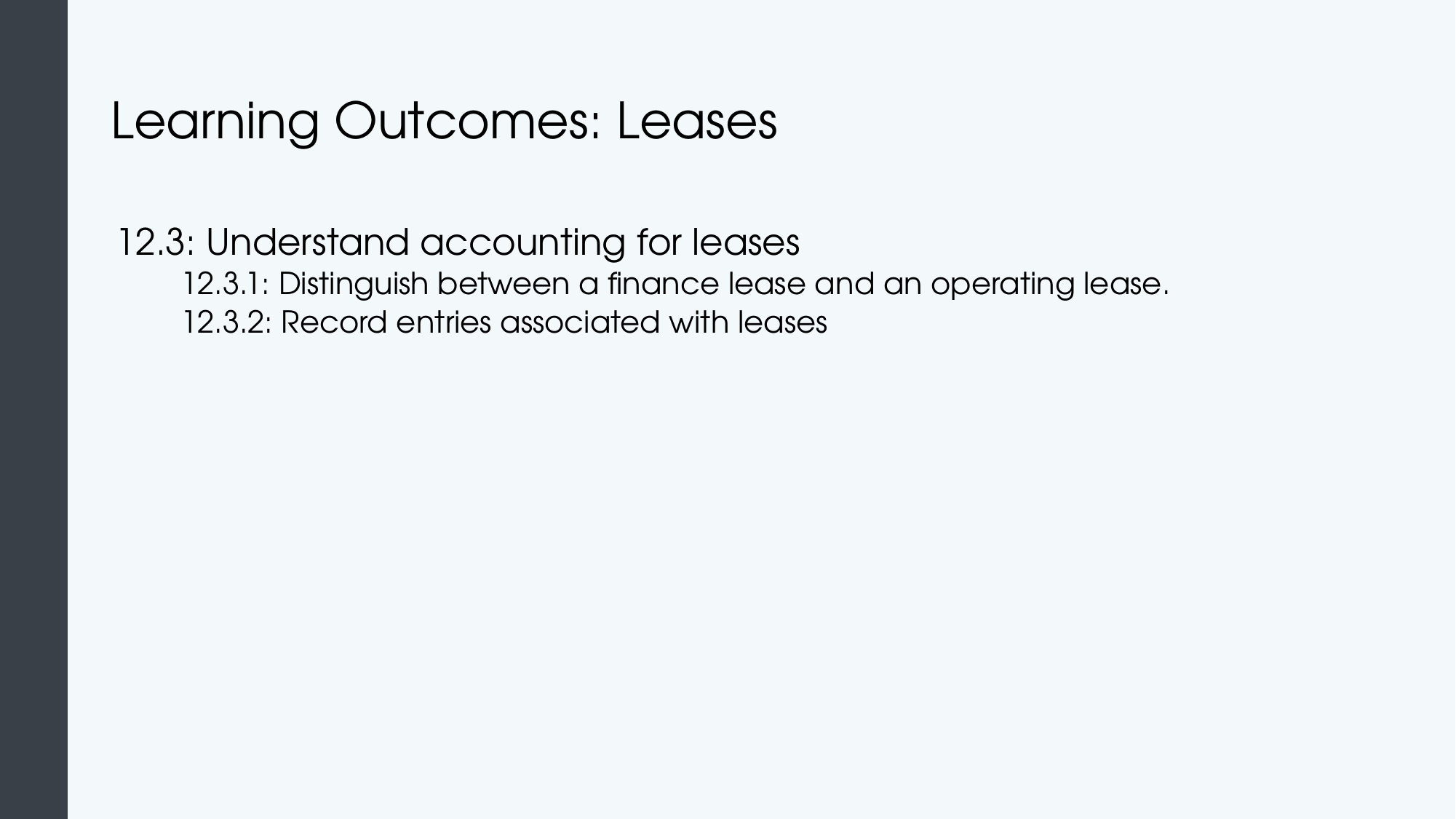

# Learning Outcomes: Leases
12.3: Understand accounting for leases
12.3.1: Distinguish between a finance lease and an operating lease.
12.3.2: Record entries associated with leases